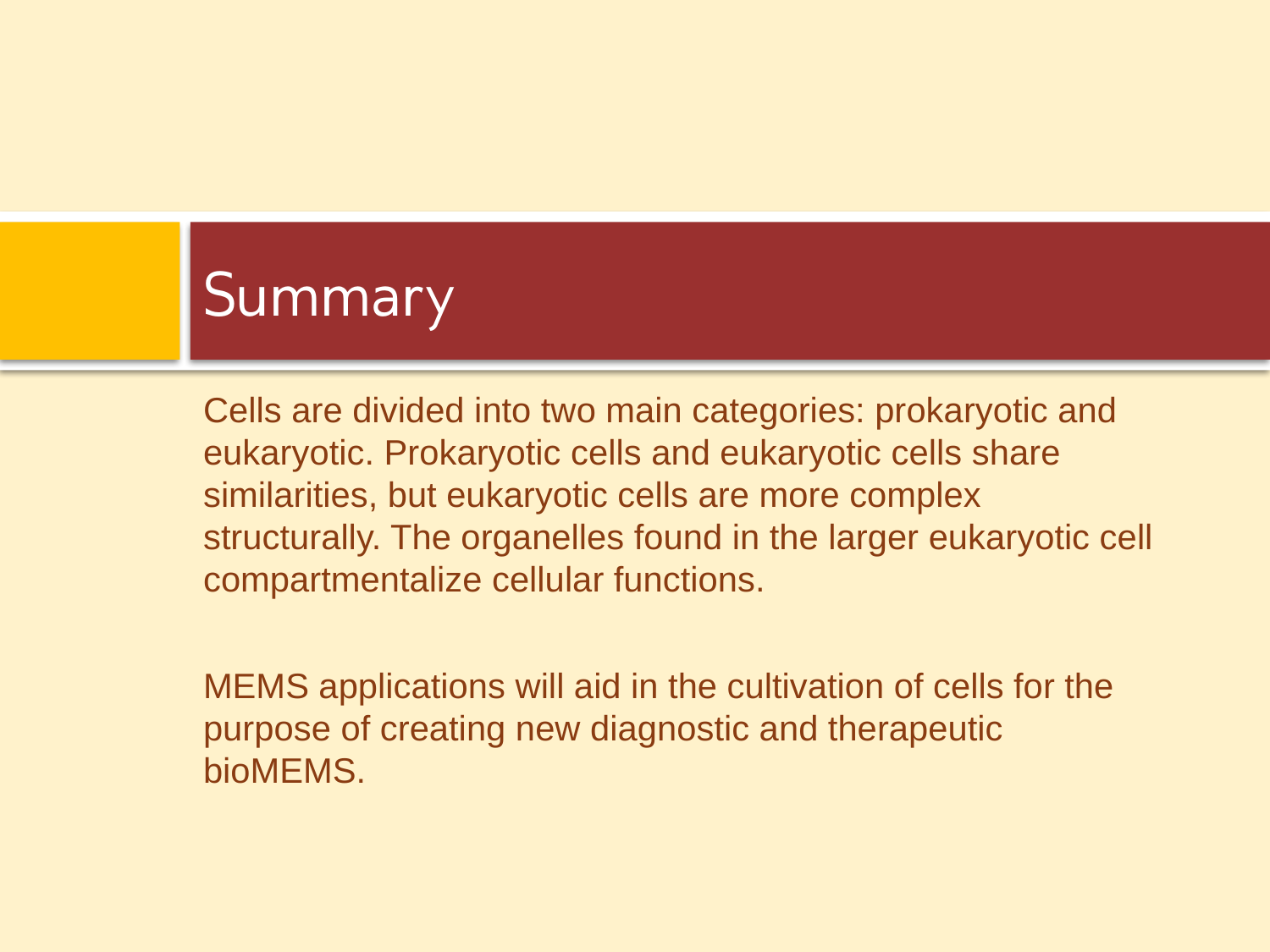

# Summary
Cells are divided into two main categories: prokaryotic and eukaryotic. Prokaryotic cells and eukaryotic cells share similarities, but eukaryotic cells are more complex structurally. The organelles found in the larger eukaryotic cell compartmentalize cellular functions.

MEMS applications will aid in the cultivation of cells for the purpose of creating new diagnostic and therapeutic bioMEMS.